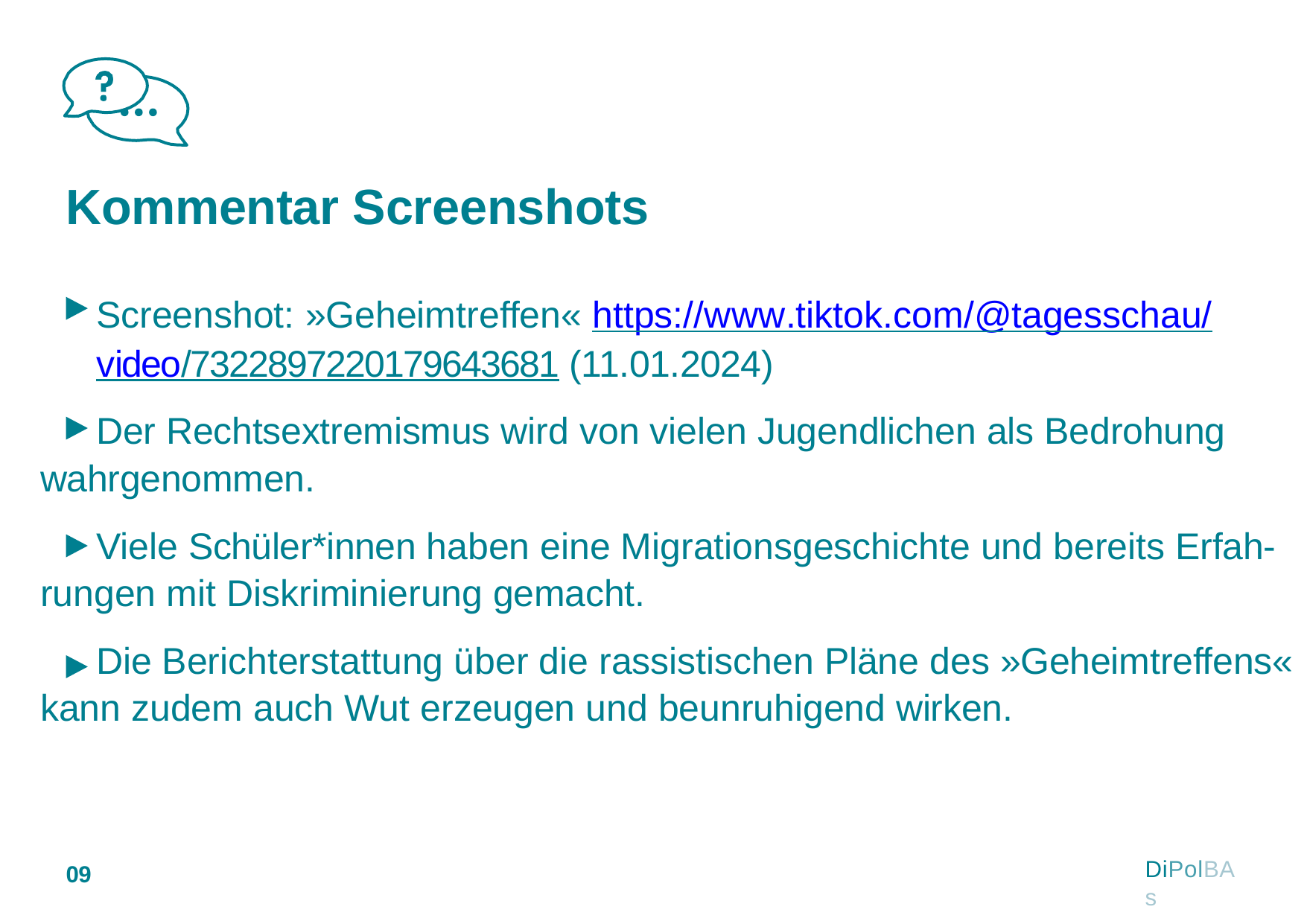

# Kommentar Screenshots
Screenshot: »Geheimtreffen« https://www.tiktok.com/@tagesschau/
video/7322897220179643681 (11.01.2024)
Der Rechtsextremismus wird von vielen Jugendlichen als Bedrohung wahrgenommen.
Viele Schüler*innen haben eine Migrationsgeschichte und bereits Erfah- rungen mit Diskriminierung gemacht.
Die Berichterstattung über die rassistischen Pläne des »Geheimtreffens« kann zudem auch Wut erzeugen und beunruhigend wirken.

DiPolBAs
09